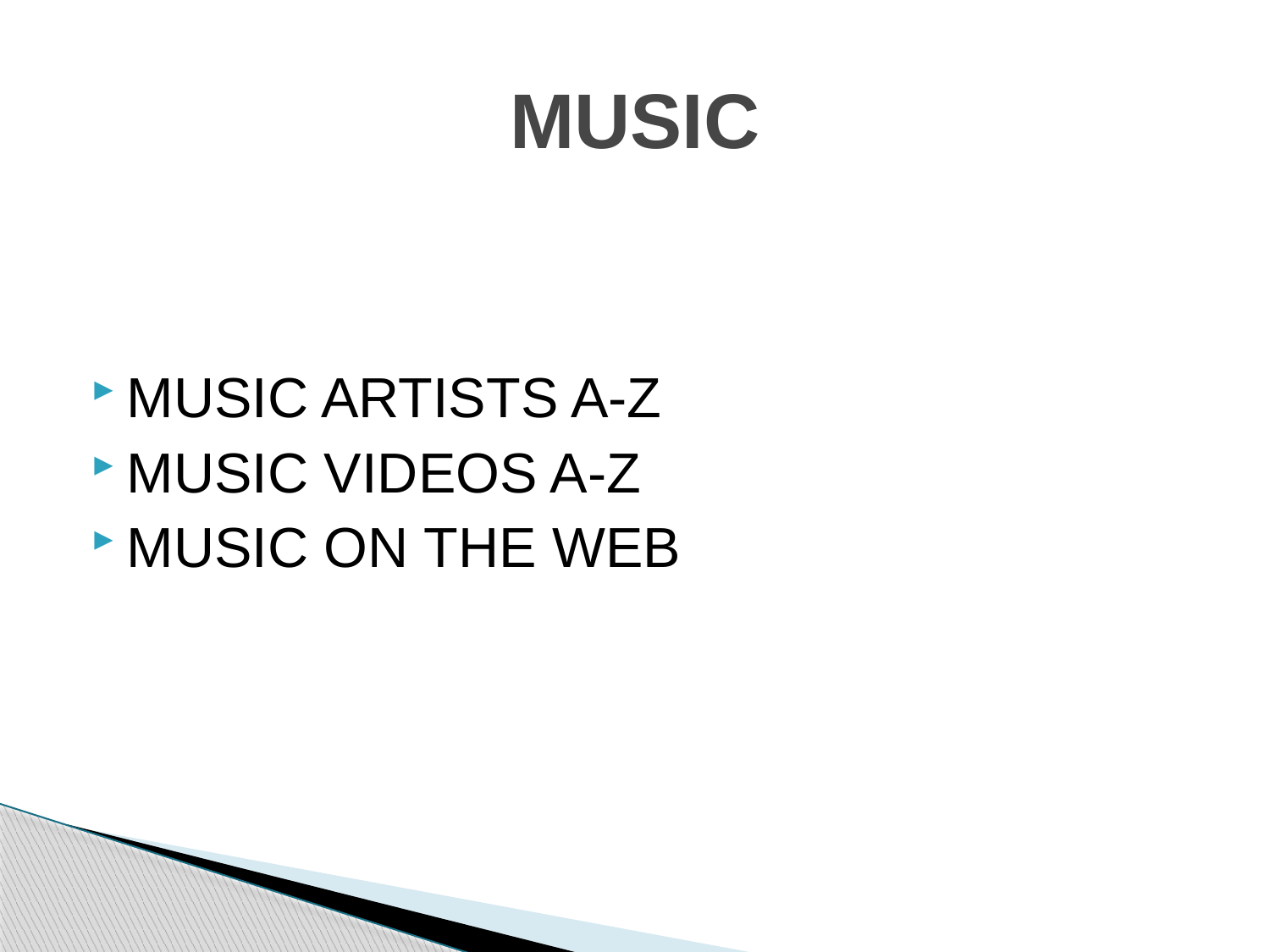

# MUSIC

MUSIC ARTISTS A-Z
MUSIC VIDEOS A-Z
MUSIC ON THE WEB